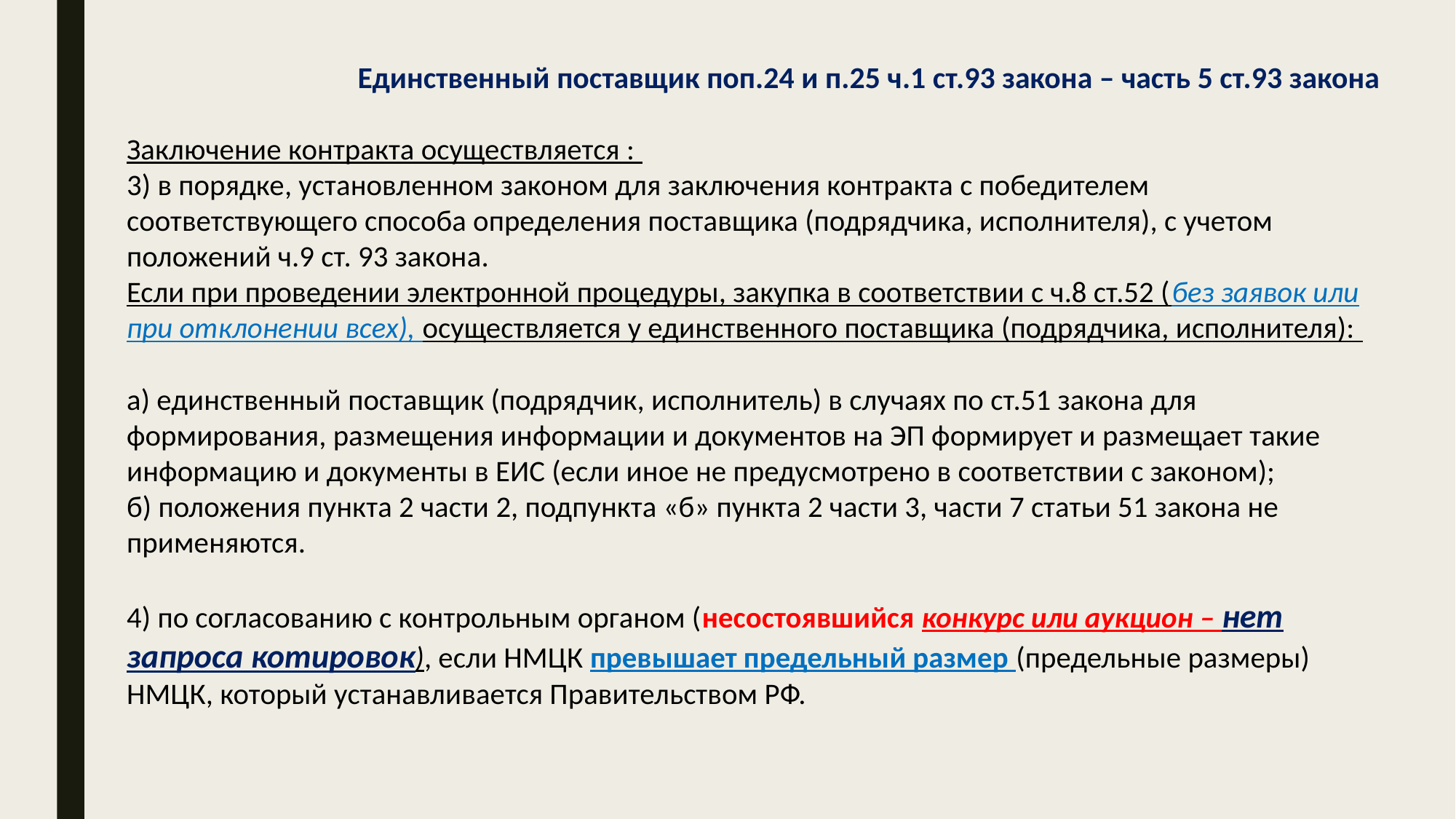

Единственный поставщик поп.24 и п.25 ч.1 ст.93 закона – часть 5 ст.93 закона

Заключение контракта осуществляется :
3) в порядке, установленном законом для заключения контракта с победителем соответствующего способа определения поставщика (подрядчика, исполнителя), с учетом положений ч.9 ст. 93 закона.
Если при проведении электронной процедуры, закупка в соответствии с ч.8 ст.52 (без заявок или при отклонении всех), осуществляется у единственного поставщика (подрядчика, исполнителя):

а) единственный поставщик (подрядчик, исполнитель) в случаях по ст.51 закона для формирования, размещения информации и документов на ЭП формирует и размещает такие информацию и документы в ЕИС (если иное не предусмотрено в соответствии с законом);
б) положения пункта 2 части 2, подпункта «б» пункта 2 части 3, части 7 статьи 51 закона не применяются.
4) по согласованию с контрольным органом (несостоявшийся конкурс или аукцион – нет запроса котировок), если НМЦК превышает предельный размер (предельные размеры) НМЦК, который устанавливается Правительством РФ.